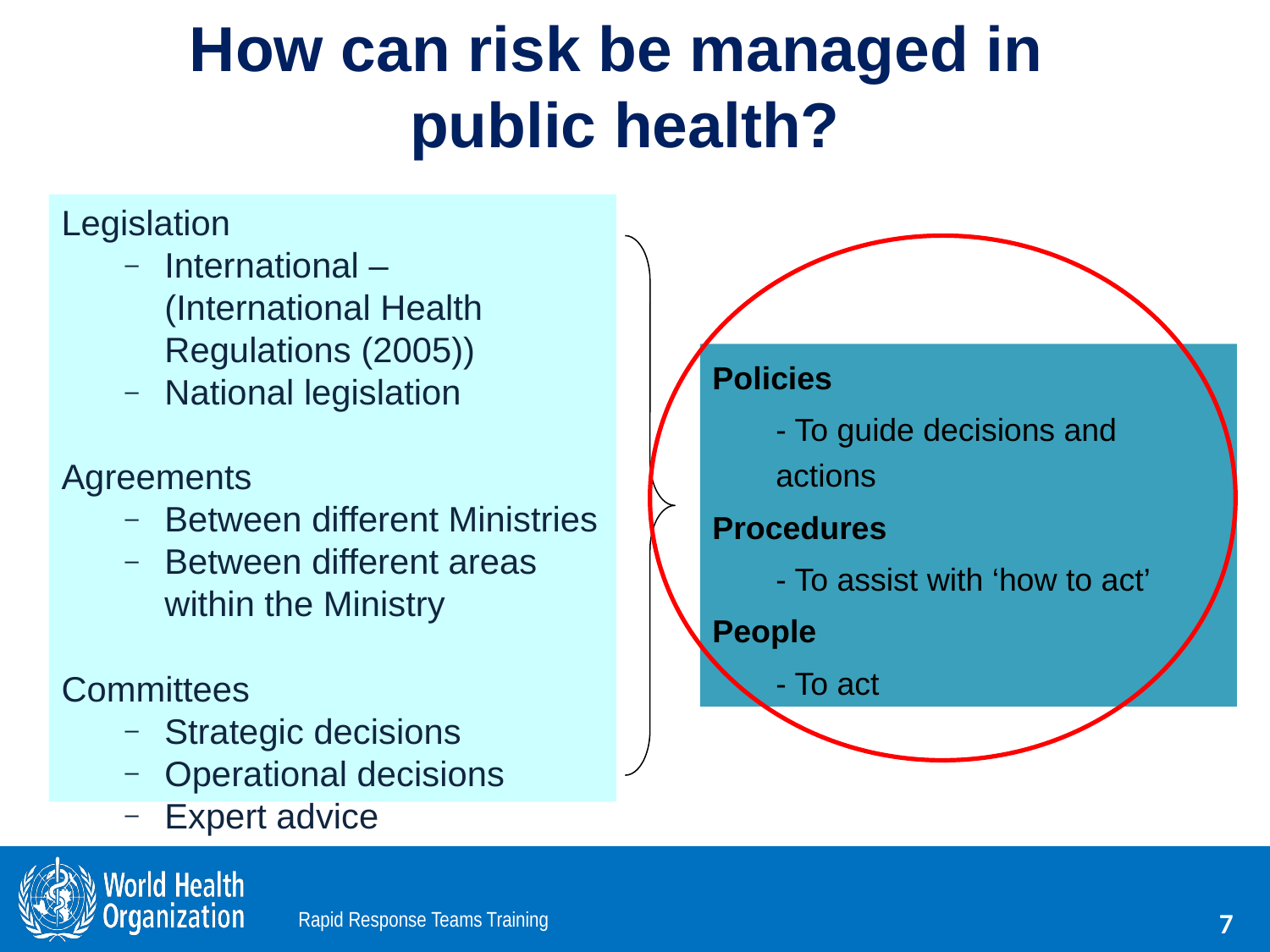

# How can risk be managed in public health?
Legislation
International – (International Health Regulations (2005))
National legislation

Agreements
Between different Ministries
Between different areas within the Ministry

Committees
Strategic decisions
Operational decisions
Expert advice

Policies
- To guide decisions and actions
Procedures
- To assist with ‘how to act’
People
- To act